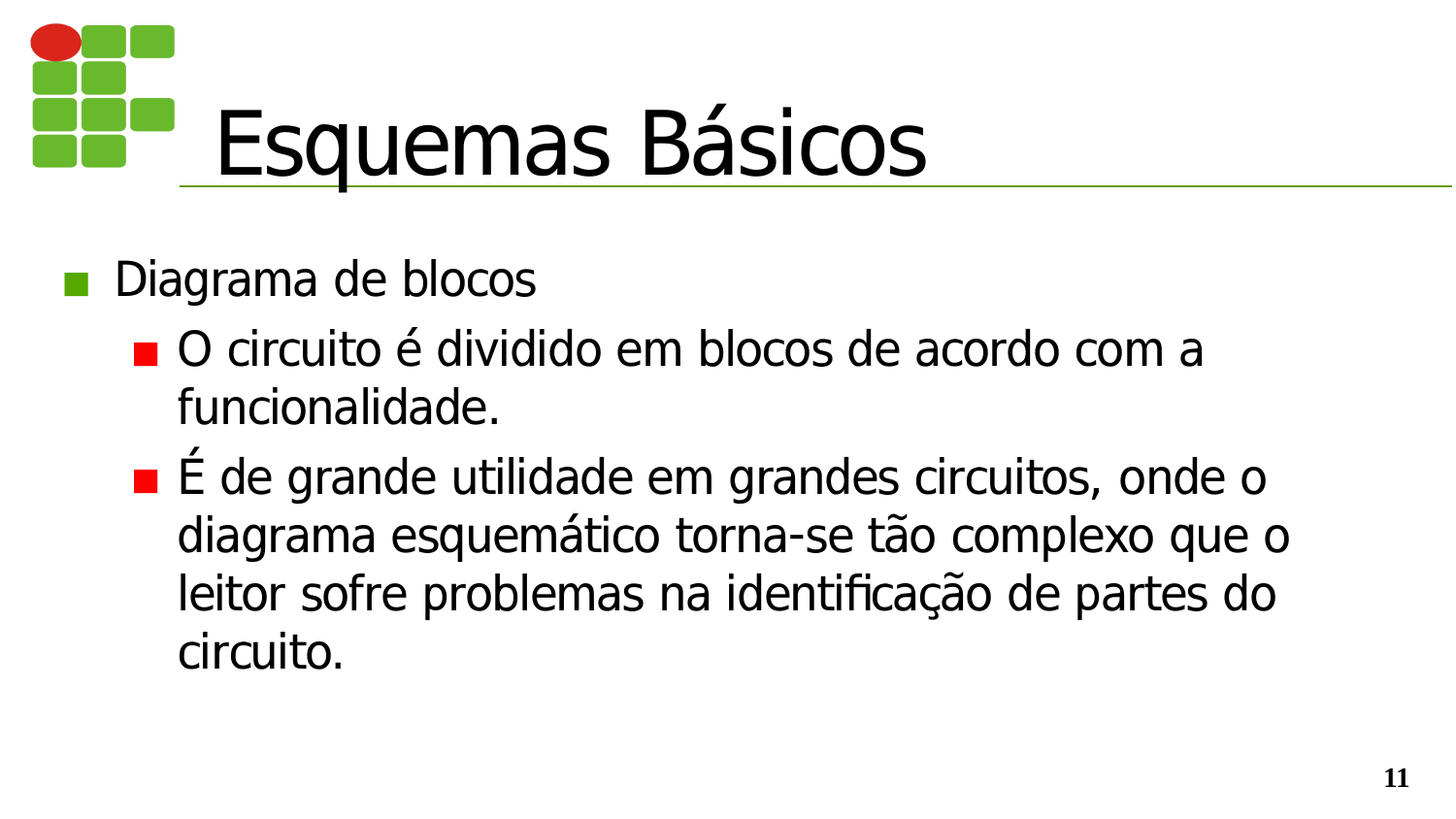

# Esquemas Básicos
Diagrama de blocos
O circuito é dividido em blocos de acordo com a funcionalidade.
É de grande utilidade em grandes circuitos, onde o diagrama esquemático torna-se tão complexo que o leitor sofre problemas na identificação de partes do circuito.
11